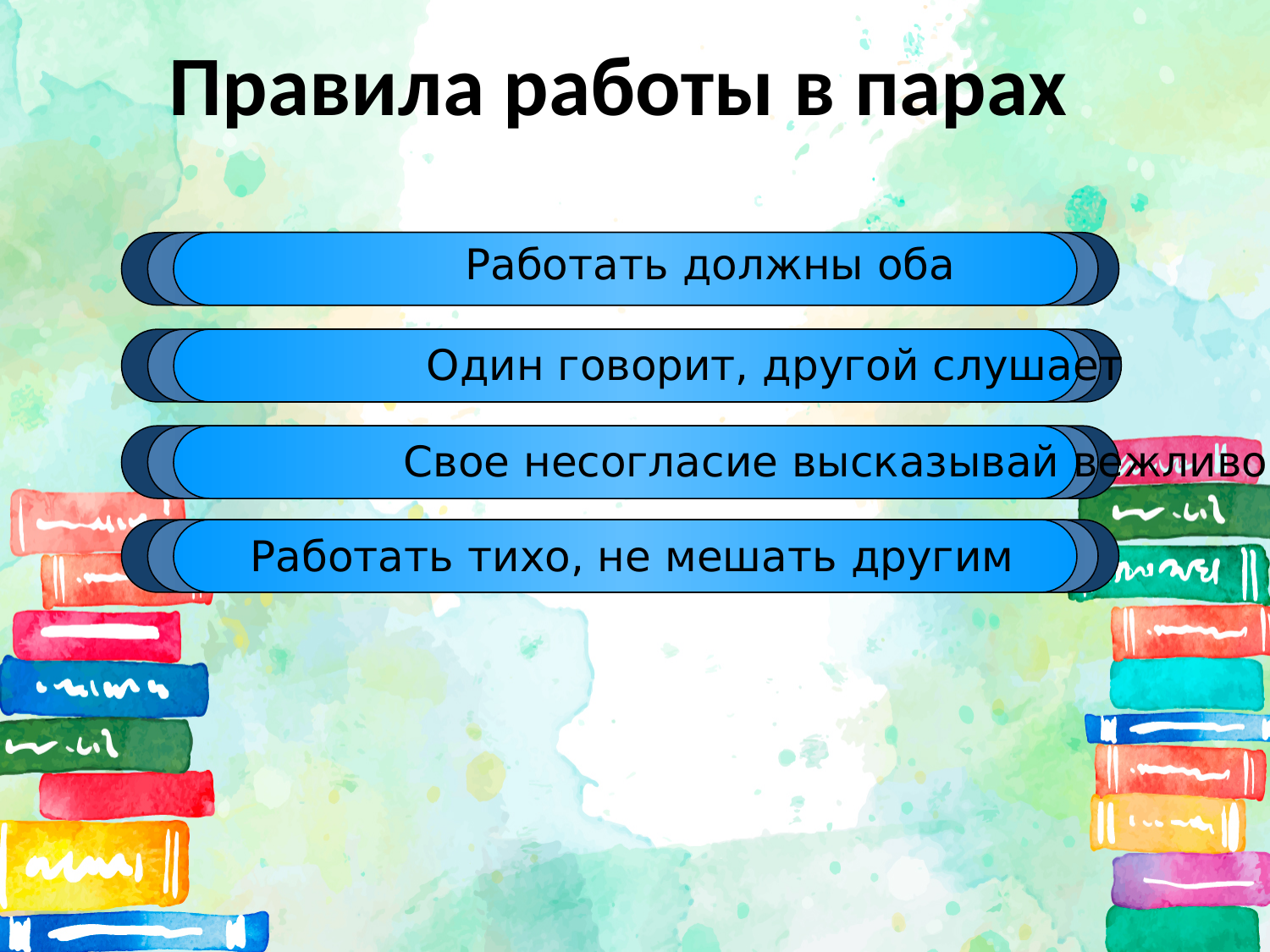

# Правила работы в парах
Работать должны оба

Один говорит, другой слушает

Свое несогласие высказывай вежливо

Работать тихо, не мешать другим